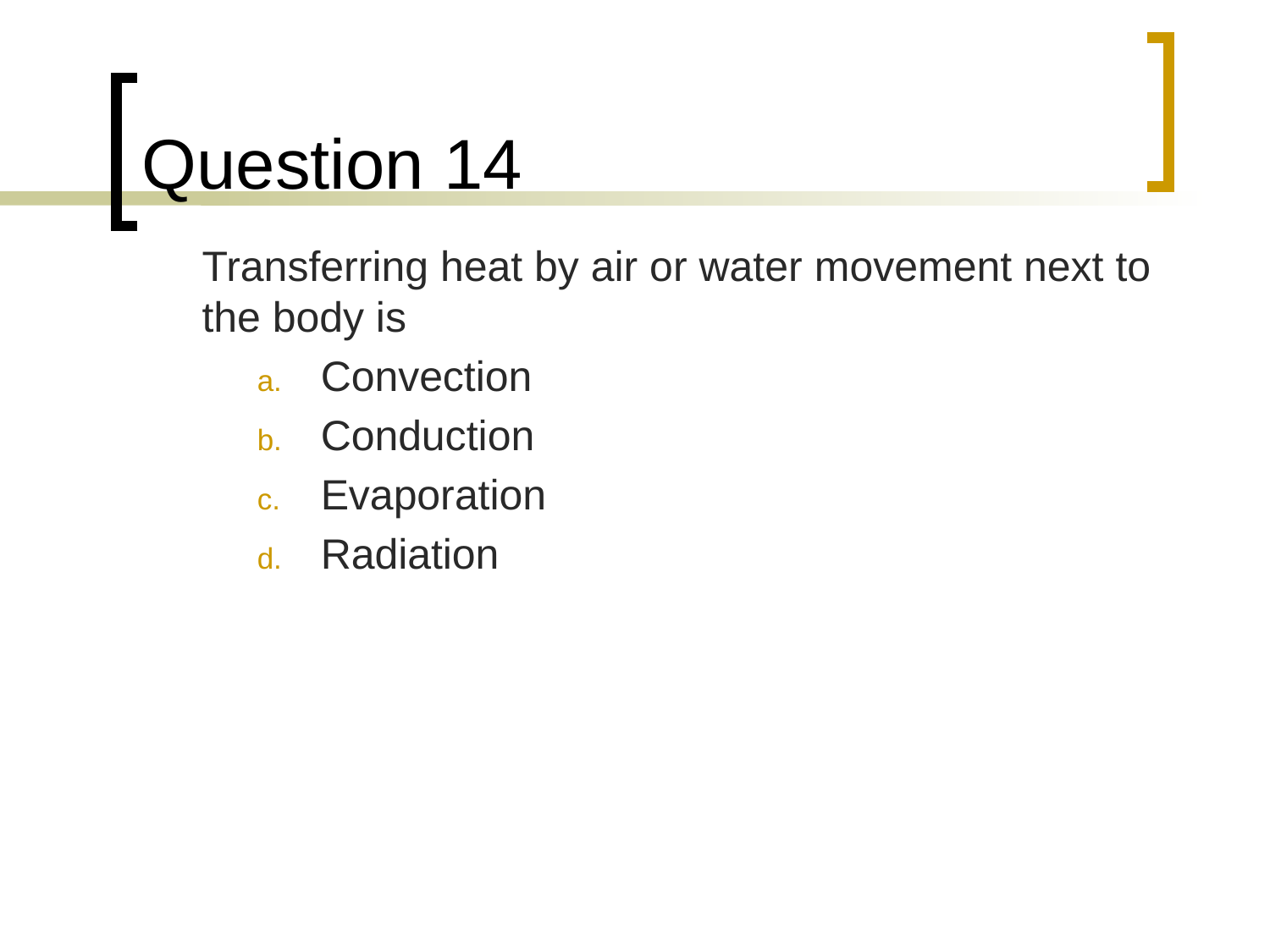

# Question 14
	Transferring heat by air or water movement next to the body is
Convection
Conduction
Evaporation
Radiation